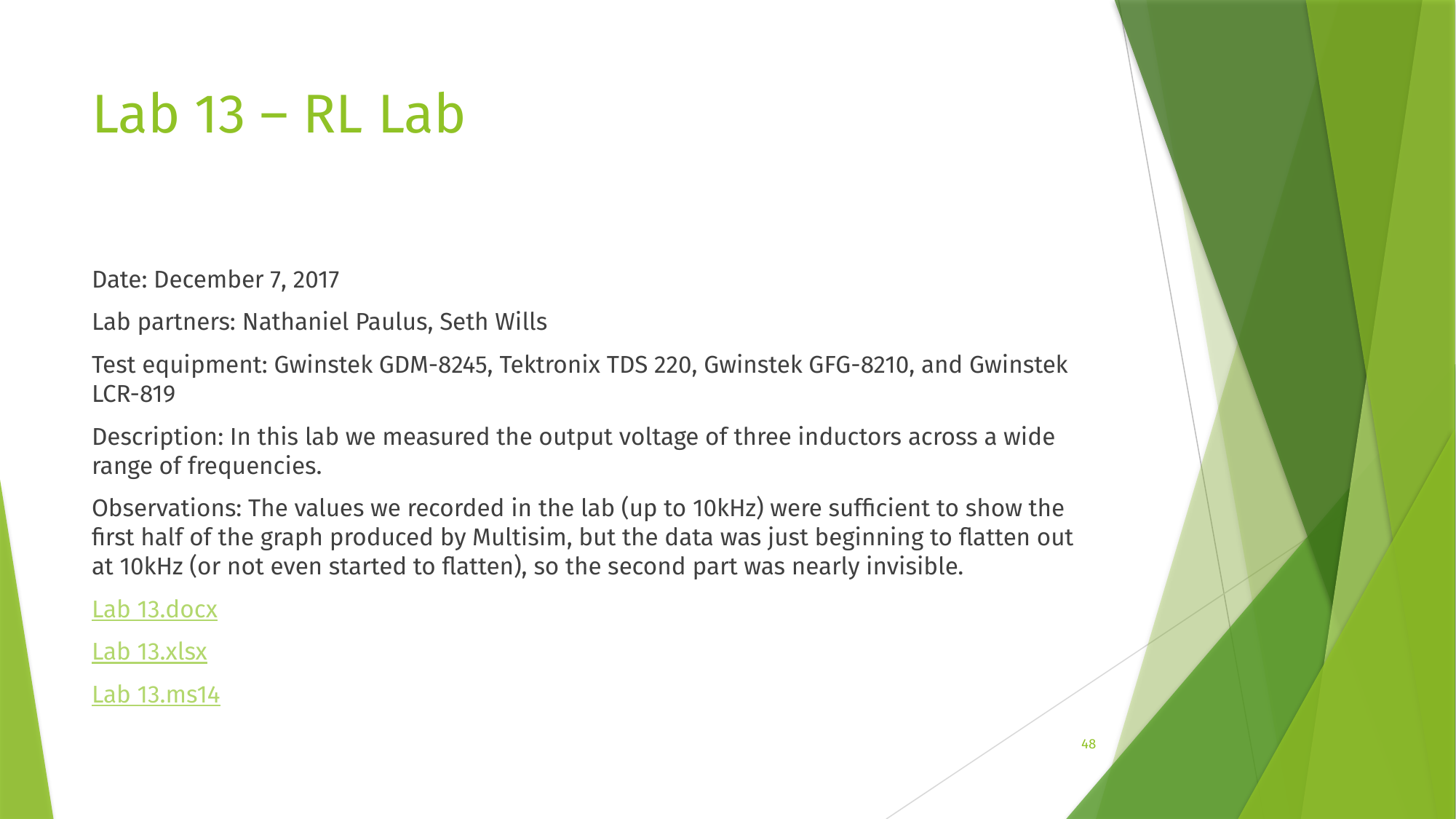

# Lab 13 – RL Lab
Date: December 7, 2017
Lab partners: ­­­­­­­­­­­­­­­­Nathaniel Paulus, Seth Wills
Test equipment: Gwinstek GDM-8245, Tektronix TDS 220, Gwinstek GFG-8210, and Gwinstek LCR-819
Description: In this lab we measured the output voltage of three inductors across a wide range of frequencies.
Observations: The values we recorded in the lab (up to 10kHz) were sufficient to show the first half of the graph produced by Multisim, but the data was just beginning to flatten out at 10kHz (or not even started to flatten), so the second part was nearly invisible.
Lab 13.docx
Lab 13.xlsx
Lab 13.ms14
48